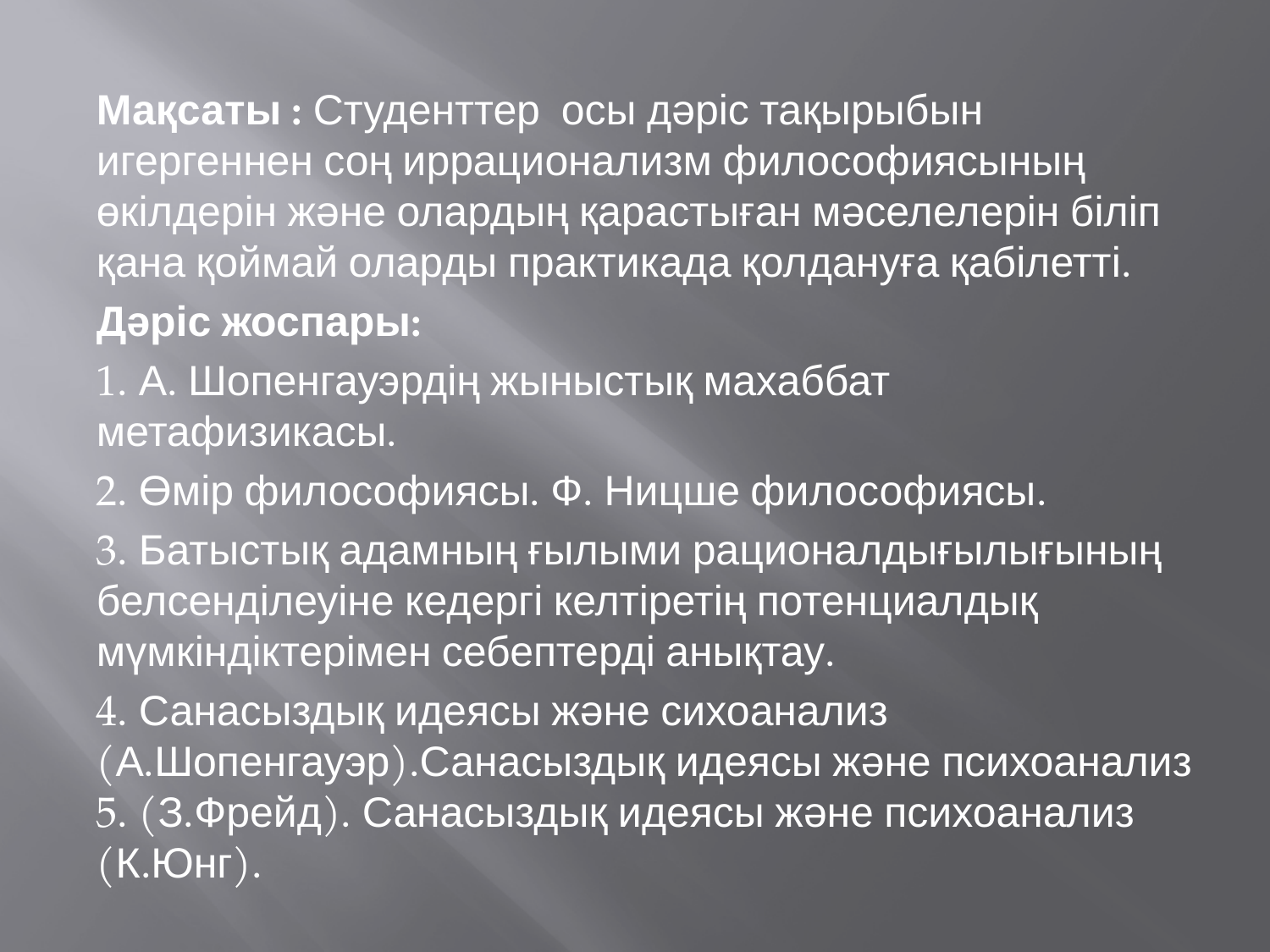

Мақсаты : Студенттер  осы дәріс тақырыбын игергеннен соң иррационализм философиясының өкілдерін және олардың қарастыған мәселелерін біліп қана қоймай оларды практикада қолдануға қабілетті.
Дәріс жоспары:
1. А. Шопенгауэрдің жыныстық махаббат метафизикасы.
2. Өмір философиясы. Ф. Ницше философиясы.
3. Батыстық адамның ғылыми рационалдығылығының белсенділеуіне кедергі келтіретің потенциалдық мүмкіндіктерімен себептерді анықтау.
4. Санасыздық идеясы және сихоанализ (А.Шопенгауэр).Санасыздық идеясы және психоанализ 5. (З.Фрейд). Санасыздық идеясы және психоанализ (К.Юнг).